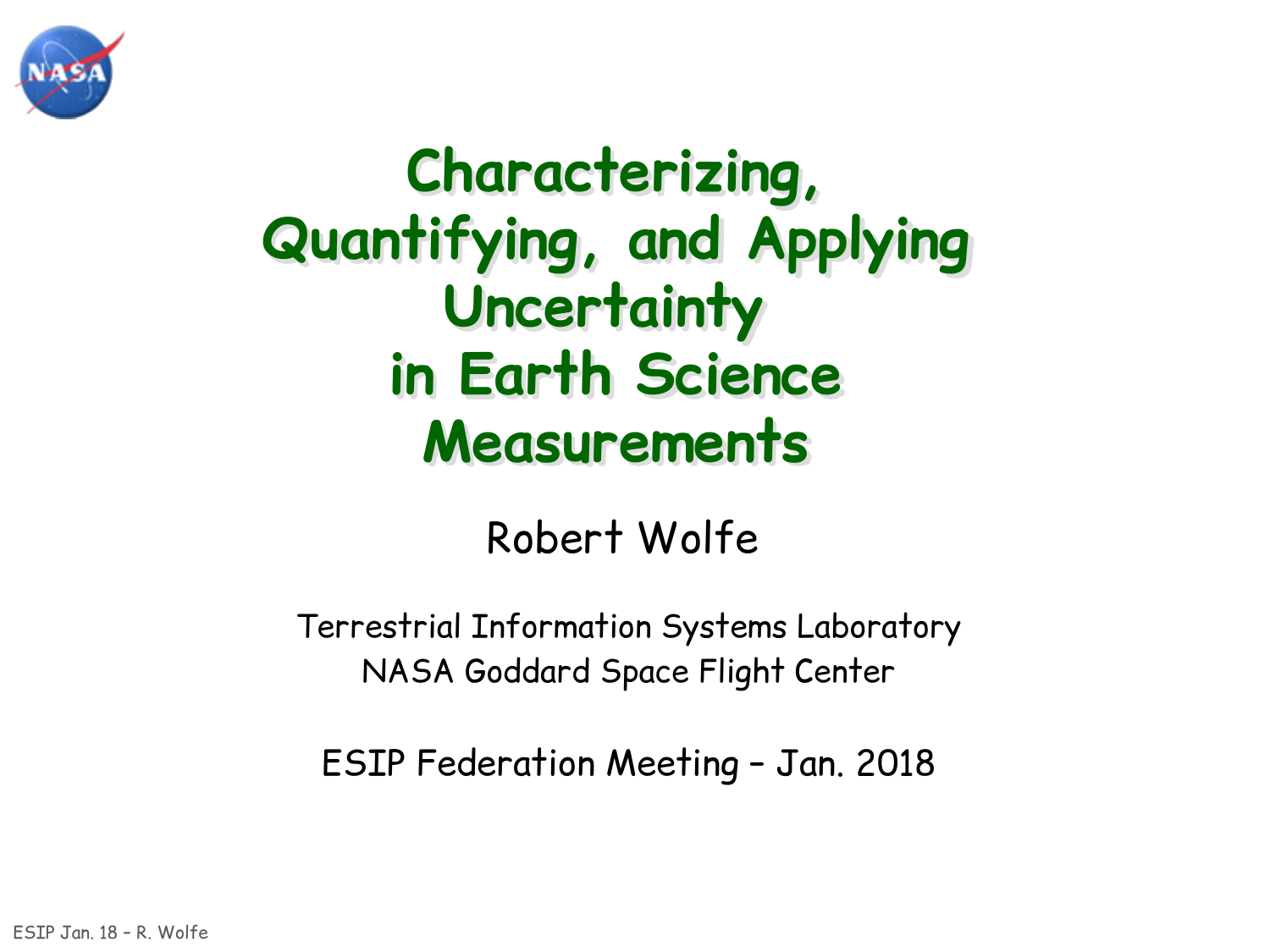

# Characterizing, Quantifying, and Applying Uncertainty in Earth Science Measurements
Robert Wolfe
Terrestrial Information Systems Laboratory
NASA Goddard Space Flight Center

ESIP Federation Meeting – Jan. 2018